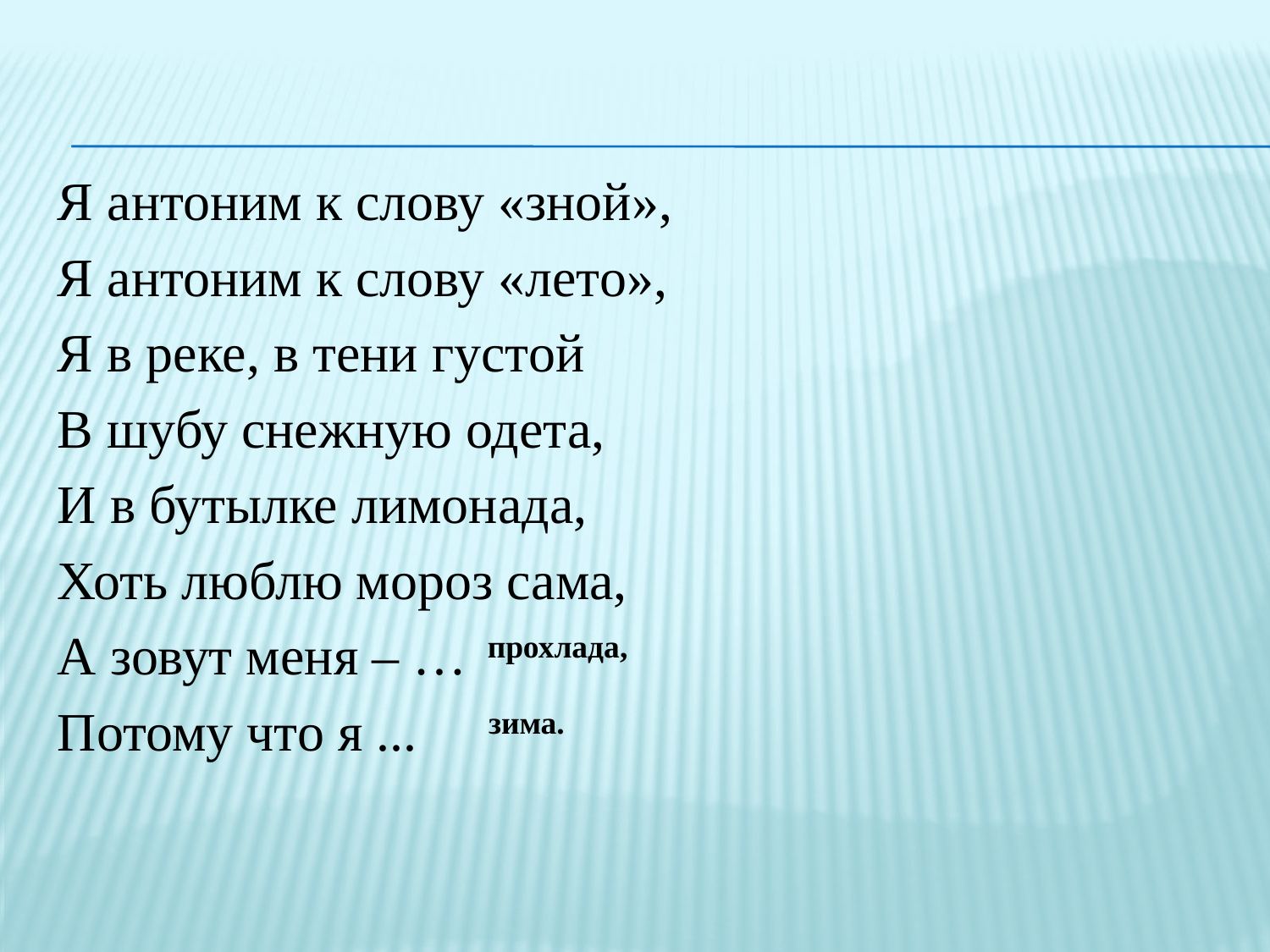

Я антоним к слову «зной»,
Я антоним к слову «лето»,
Я в реке, в тени густой
В шубу снежную одета,
И в бутылке лимонада,
Хоть люблю мороз сама,
А зовут меня – …
Потому что я ...

прохлада,
зима.